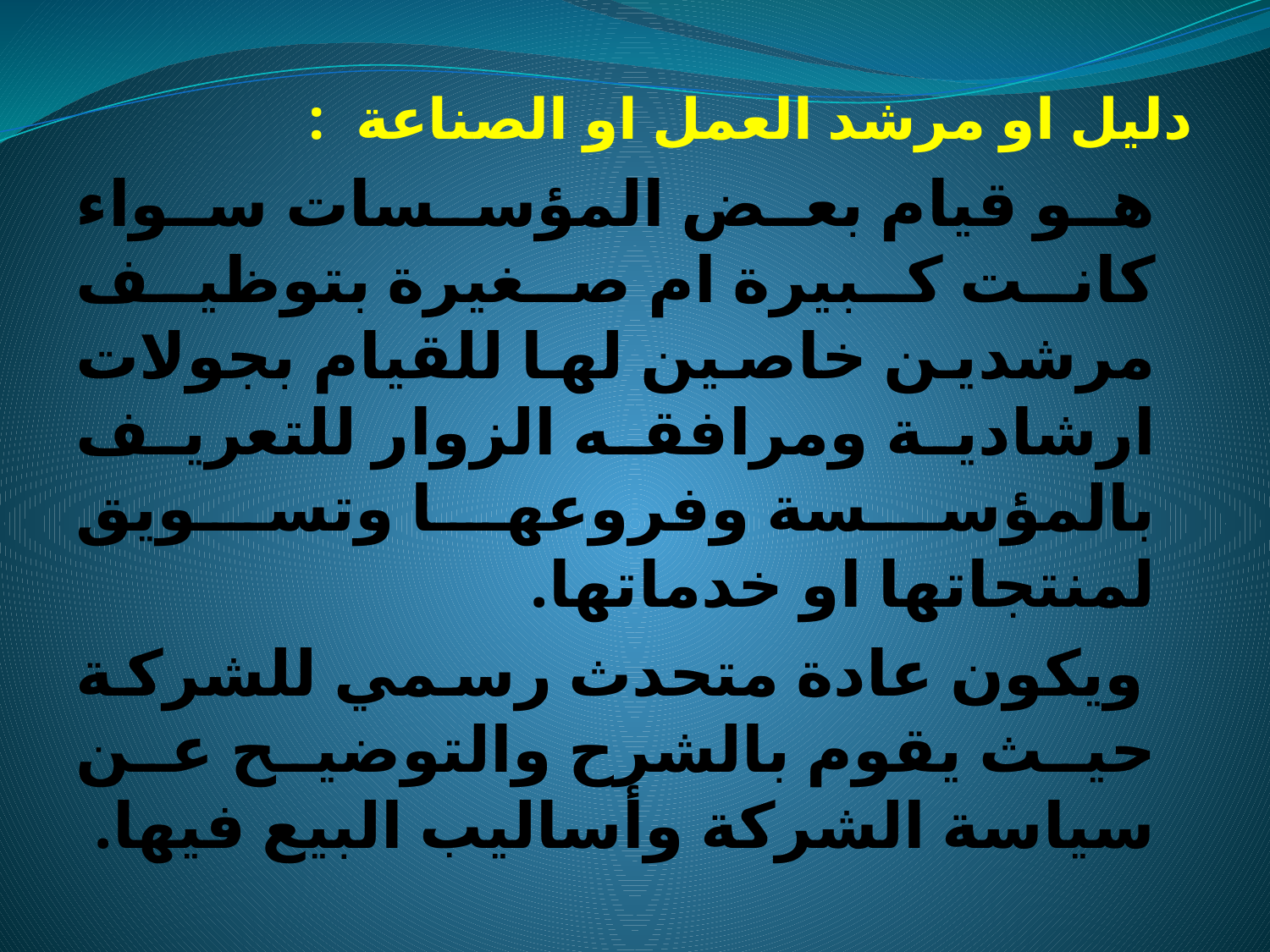

دليل او مرشد العمل او الصناعة  :
   هو قيام بعض المؤسسات سواء كانت كبيرة ام صغيرة بتوظيف مرشدين خاصين لها للقيام بجولات ارشادية ومرافقه الزوار للتعريف بالمؤسسة وفروعها وتسويق لمنتجاتها او خدماتها.
   ويكون عادة متحدث رسمي للشركة حيث يقوم بالشرح والتوضيح عن سياسة الشركة وأساليب البيع فيها.